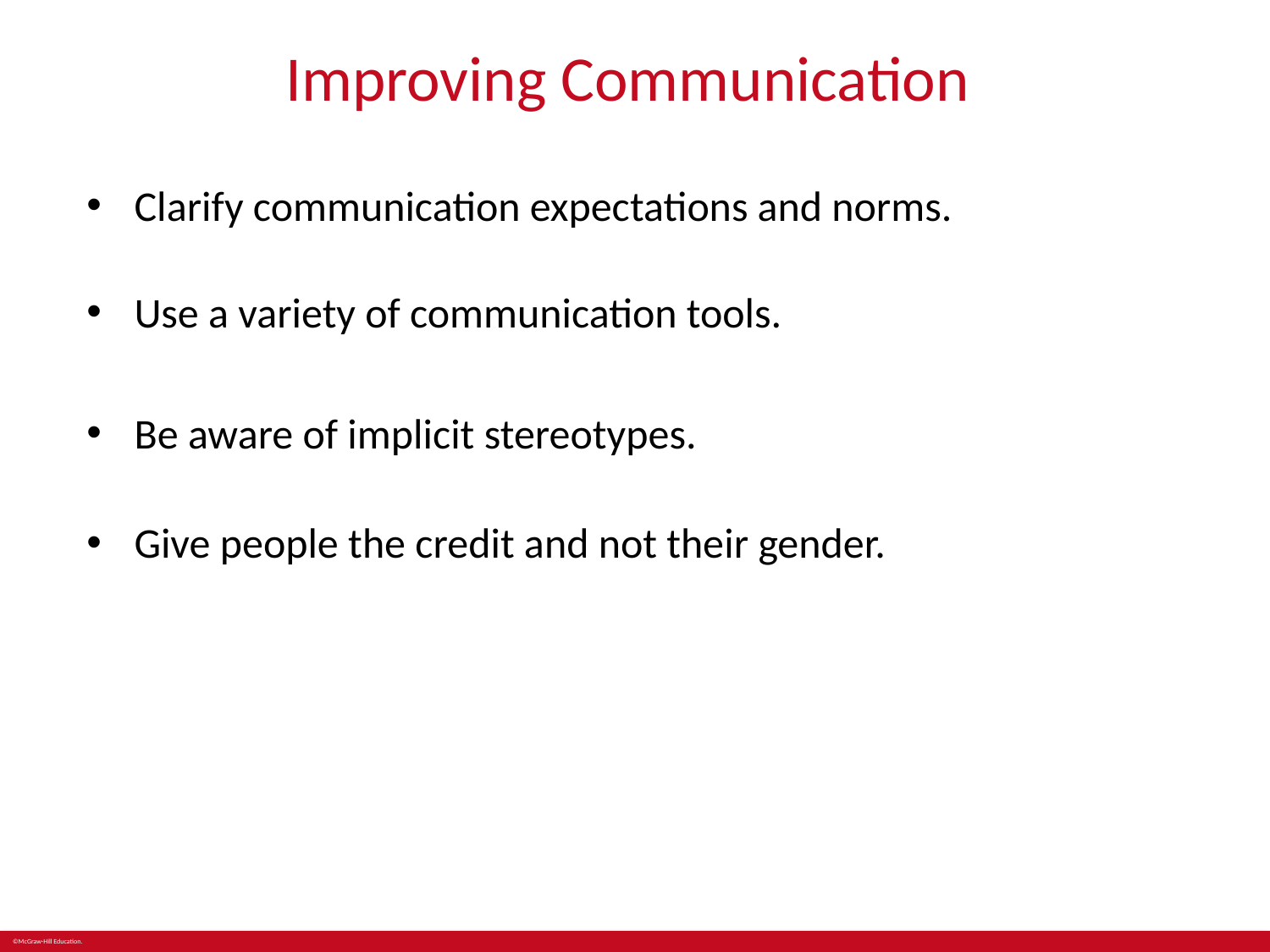

# Improving Communication
Clarify communication expectations and norms.
Use a variety of communication tools.
Be aware of implicit stereotypes.

Give people the credit and not their gender.